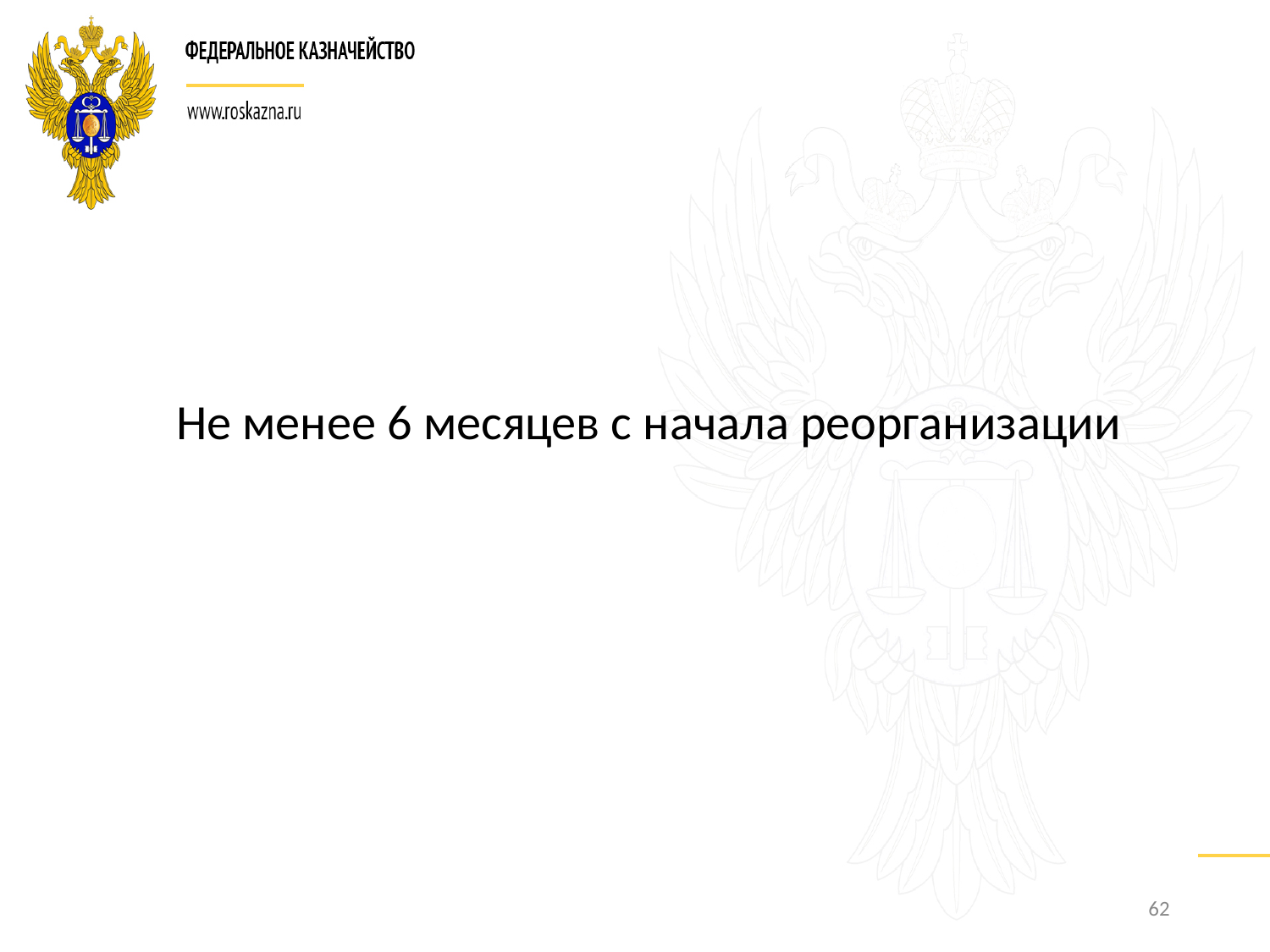

Не менее 6 месяцев с начала реорганизации
62